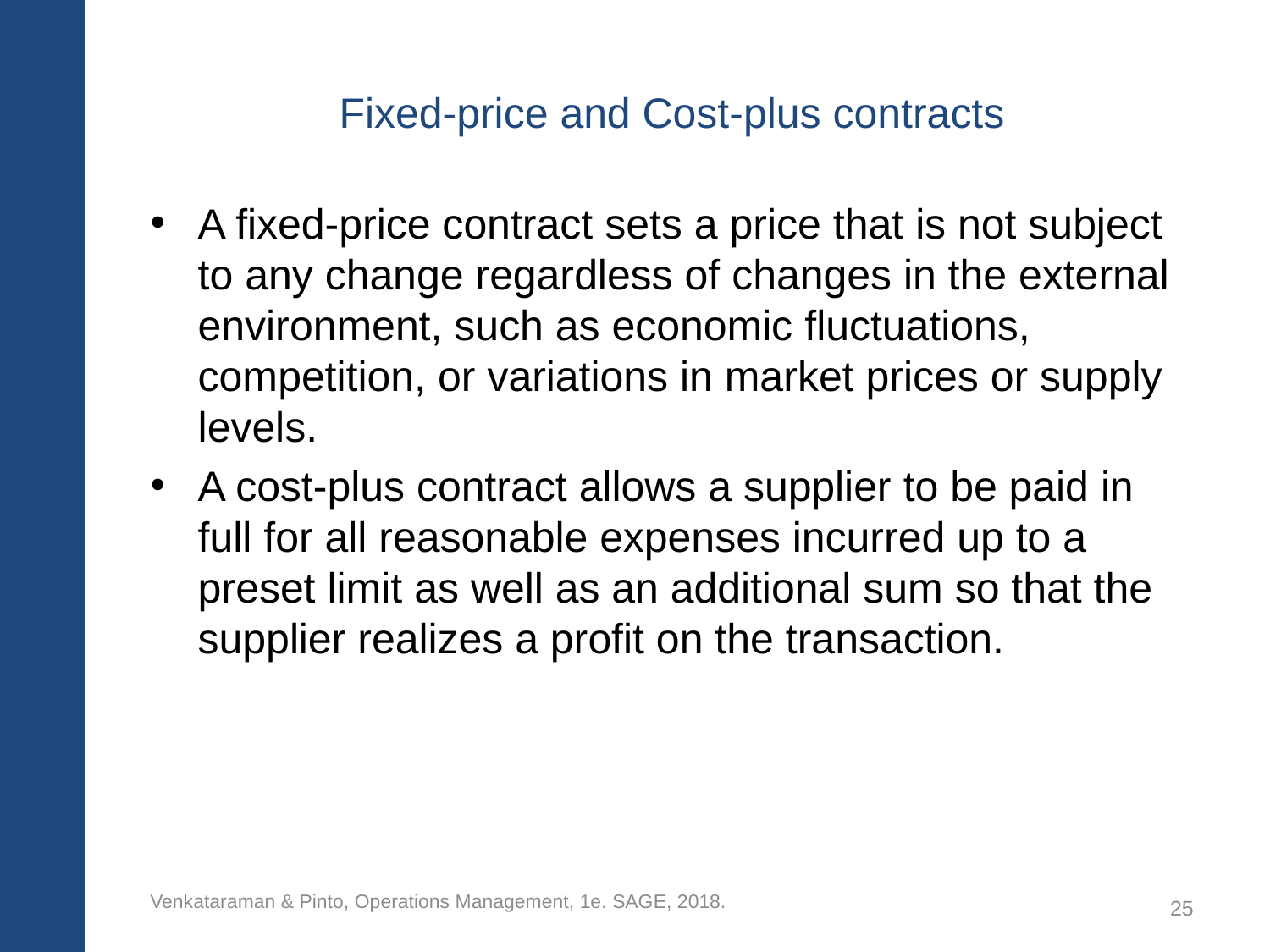

# Fixed-price and Cost-plus contracts
A fixed-price contract sets a price that is not subject to any change regardless of changes in the external environment, such as economic fluctuations, competition, or variations in market prices or supply levels.
A cost-plus contract allows a supplier to be paid in full for all reasonable expenses incurred up to a preset limit as well as an additional sum so that the supplier realizes a profit on the transaction.
Venkataraman & Pinto, Operations Management, 1e. SAGE, 2018.
25